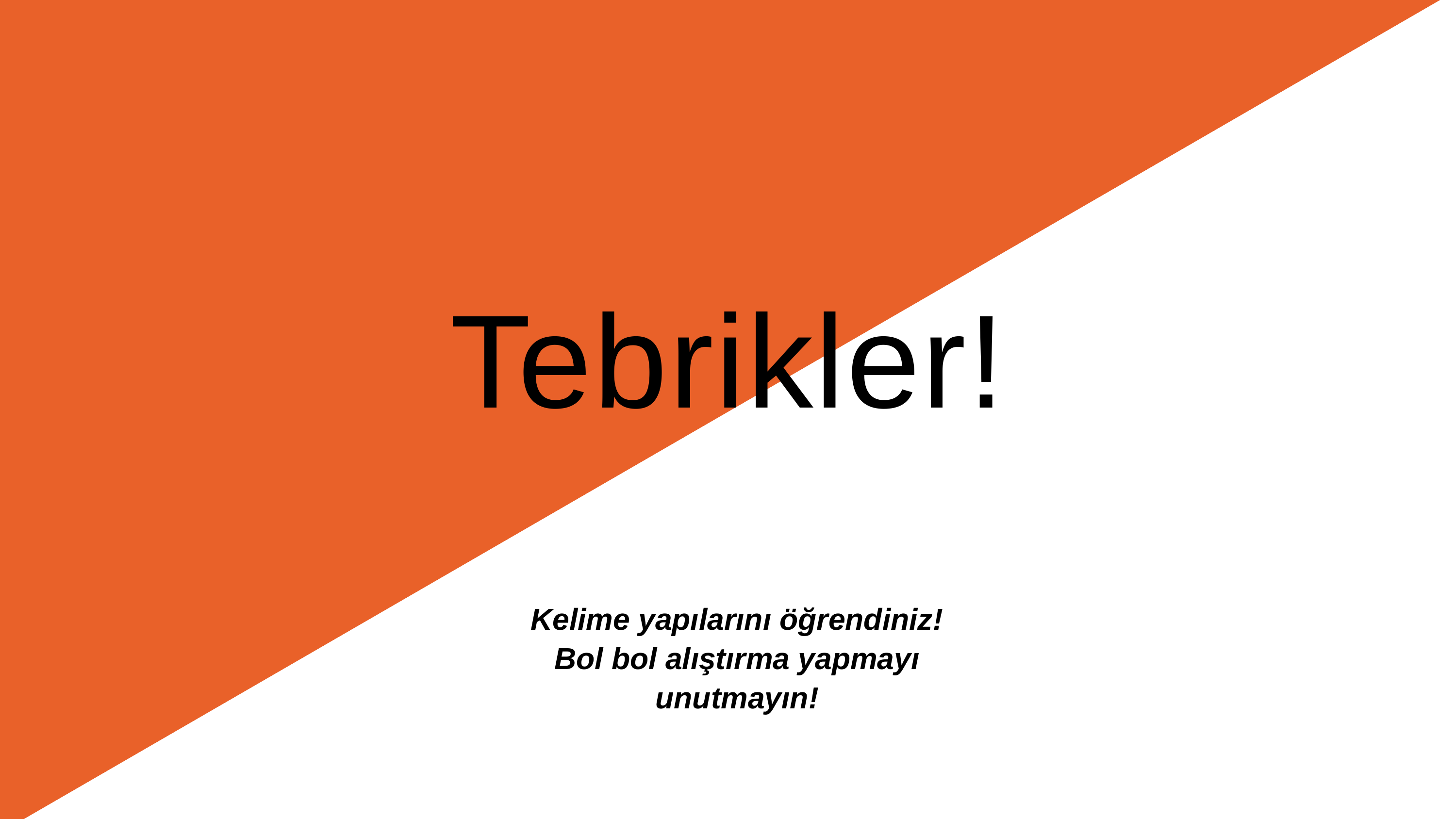

Tebrikler!
Kelime yapılarını öğrendiniz! Bol bol alıştırma yapmayı unutmayın!